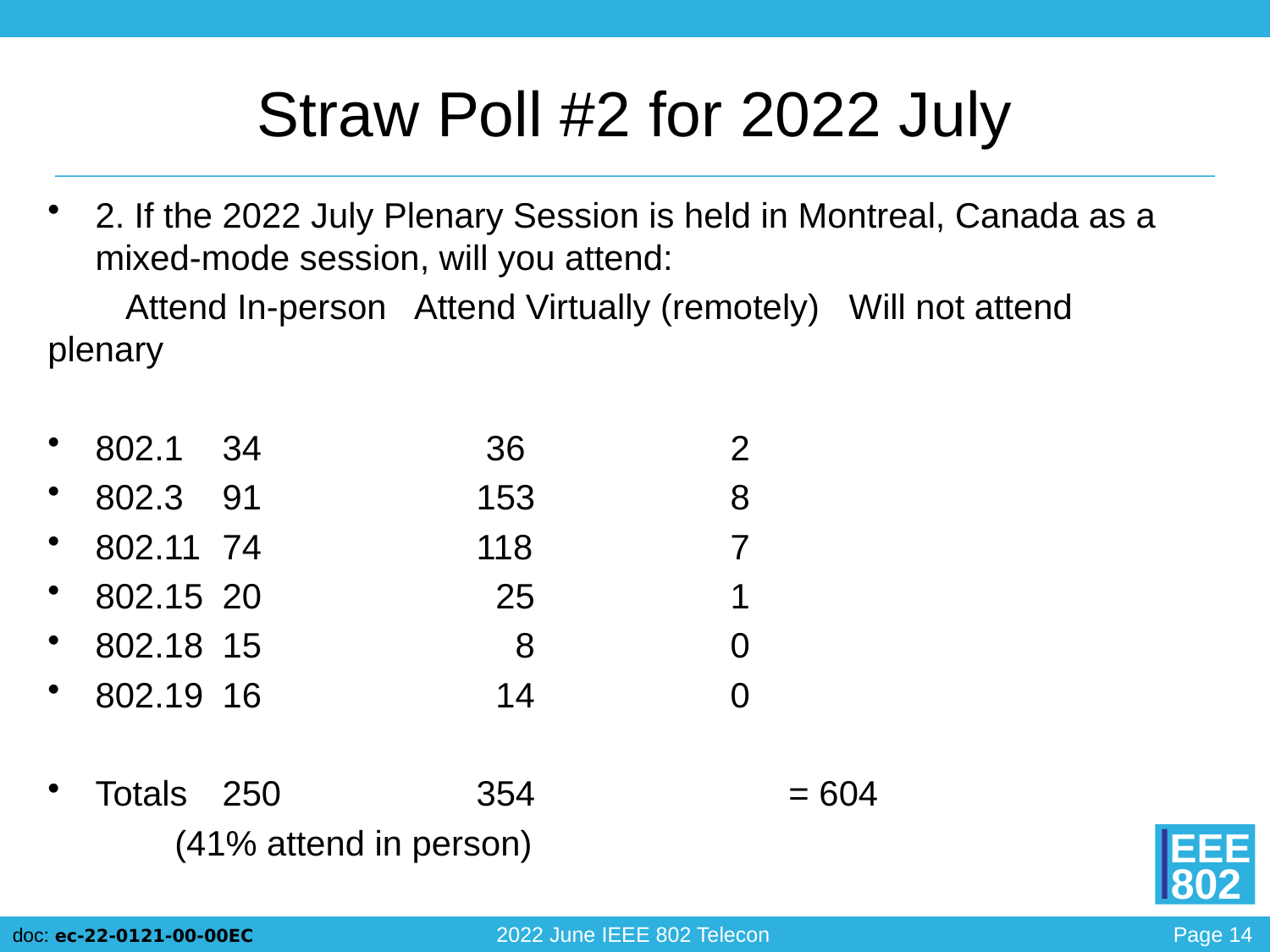

# Straw Poll #2 for 2022 July
2. If the 2022 July Plenary Session is held in Montreal, Canada as a mixed-mode session, will you attend:
        Attend In-person   Attend Virtually (remotely)   Will not attend plenary

802.1	34		 36		2
802.3	91		153		8
802.11	74		118		7
802.15	20		  25		1
802.18	15		    8		0
802.19	16		  14		0

Totals	250		354  		      = 604
	(41% attend in person)